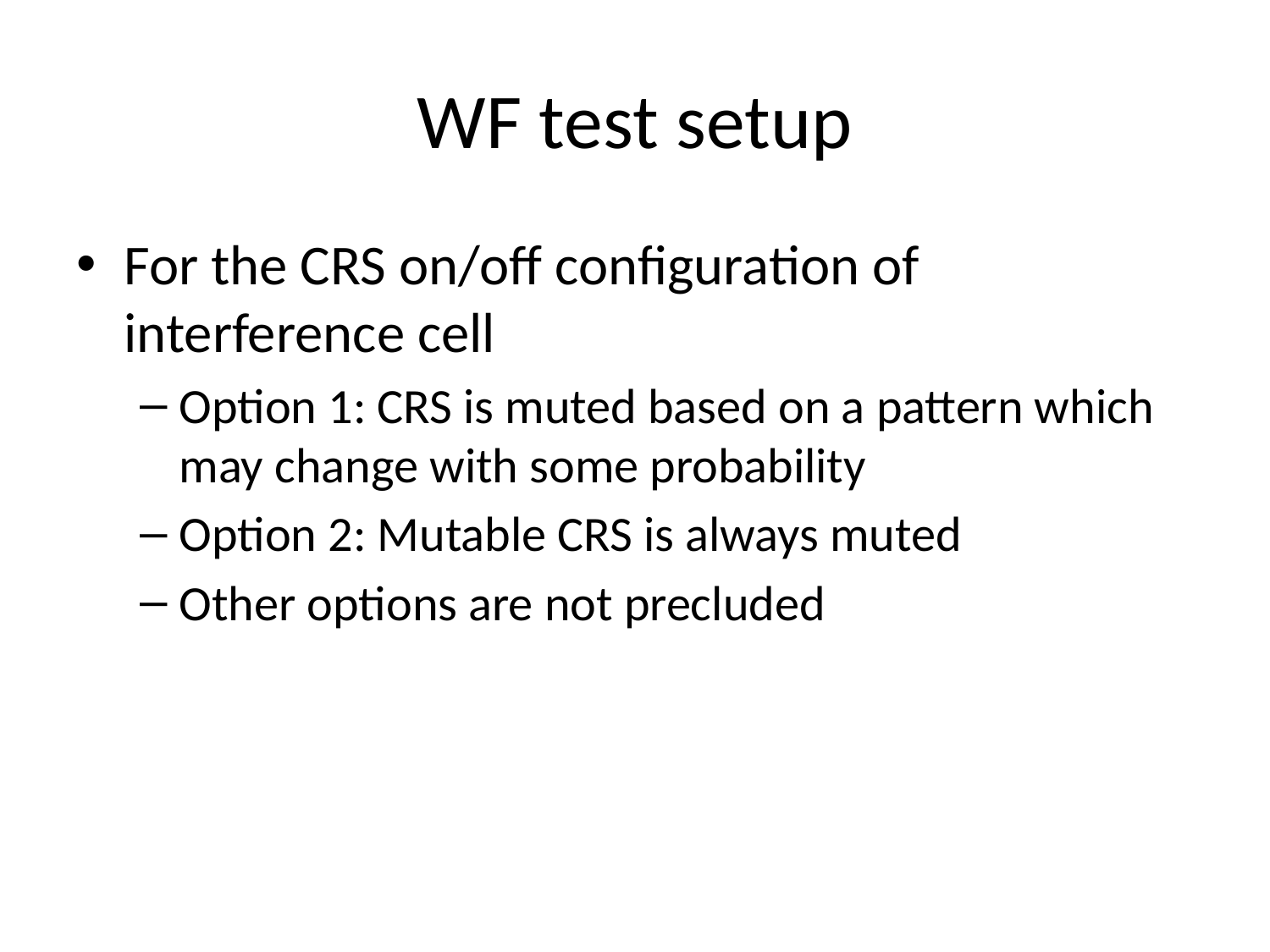

# WF test setup
For the CRS on/off configuration of interference cell
Option 1: CRS is muted based on a pattern which may change with some probability
Option 2: Mutable CRS is always muted
Other options are not precluded